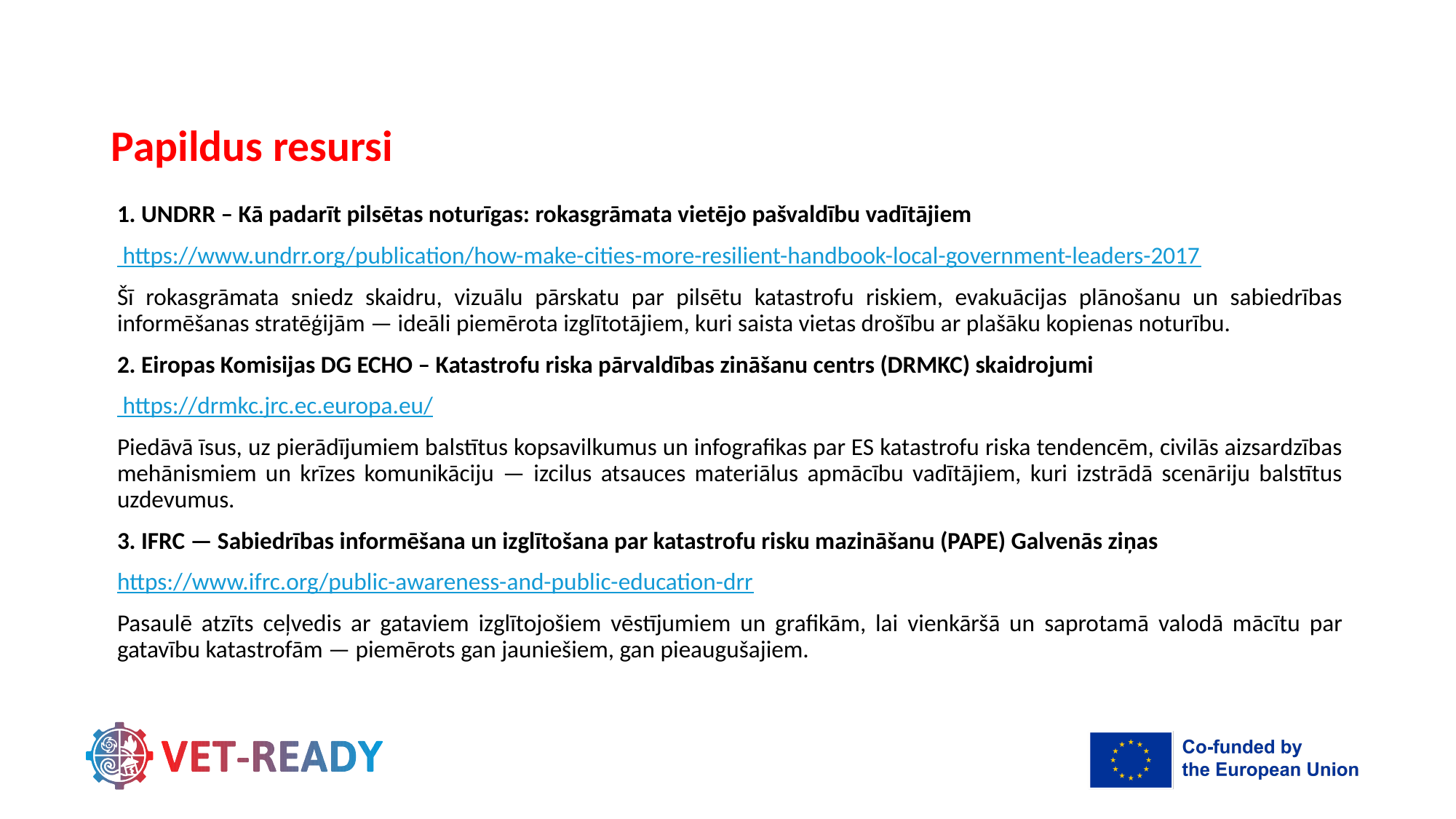

# Papildus resursi
1. UNDRR – Kā padarīt pilsētas noturīgas: rokasgrāmata vietējo pašvaldību vadītājiem
 https://www.undrr.org/publication/how-make-cities-more-resilient-handbook-local-government-leaders-2017
Šī rokasgrāmata sniedz skaidru, vizuālu pārskatu par pilsētu katastrofu riskiem, evakuācijas plānošanu un sabiedrības informēšanas stratēģijām — ideāli piemērota izglītotājiem, kuri saista vietas drošību ar plašāku kopienas noturību.
2. Eiropas Komisijas DG ECHO – Katastrofu riska pārvaldības zināšanu centrs (DRMKC) skaidrojumi
 https://drmkc.jrc.ec.europa.eu/
Piedāvā īsus, uz pierādījumiem balstītus kopsavilkumus un infografikas par ES katastrofu riska tendencēm, civilās aizsardzības mehānismiem un krīzes komunikāciju — izcilus atsauces materiālus apmācību vadītājiem, kuri izstrādā scenāriju balstītus uzdevumus.
3. IFRC — Sabiedrības informēšana un izglītošana par katastrofu risku mazināšanu (PAPE) Galvenās ziņas
https://www.ifrc.org/public-awareness-and-public-education-drr
Pasaulē atzīts ceļvedis ar gataviem izglītojošiem vēstījumiem un grafikām, lai vienkāršā un saprotamā valodā mācītu par gatavību katastrofām — piemērots gan jauniešiem, gan pieaugušajiem.